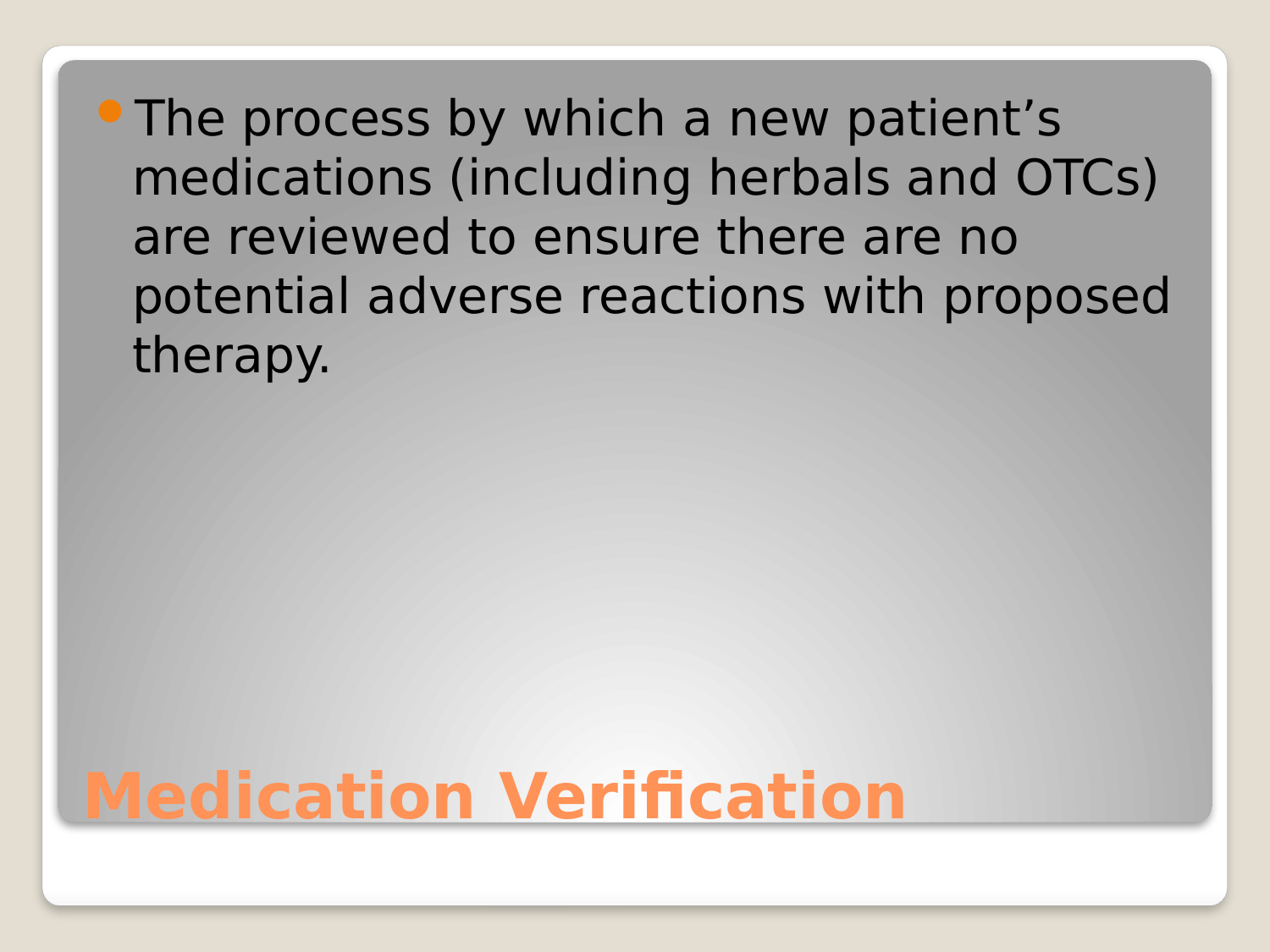

The process by which a new patient’s medications (including herbals and OTCs) are reviewed to ensure there are no potential adverse reactions with proposed therapy.
# Medication Verification